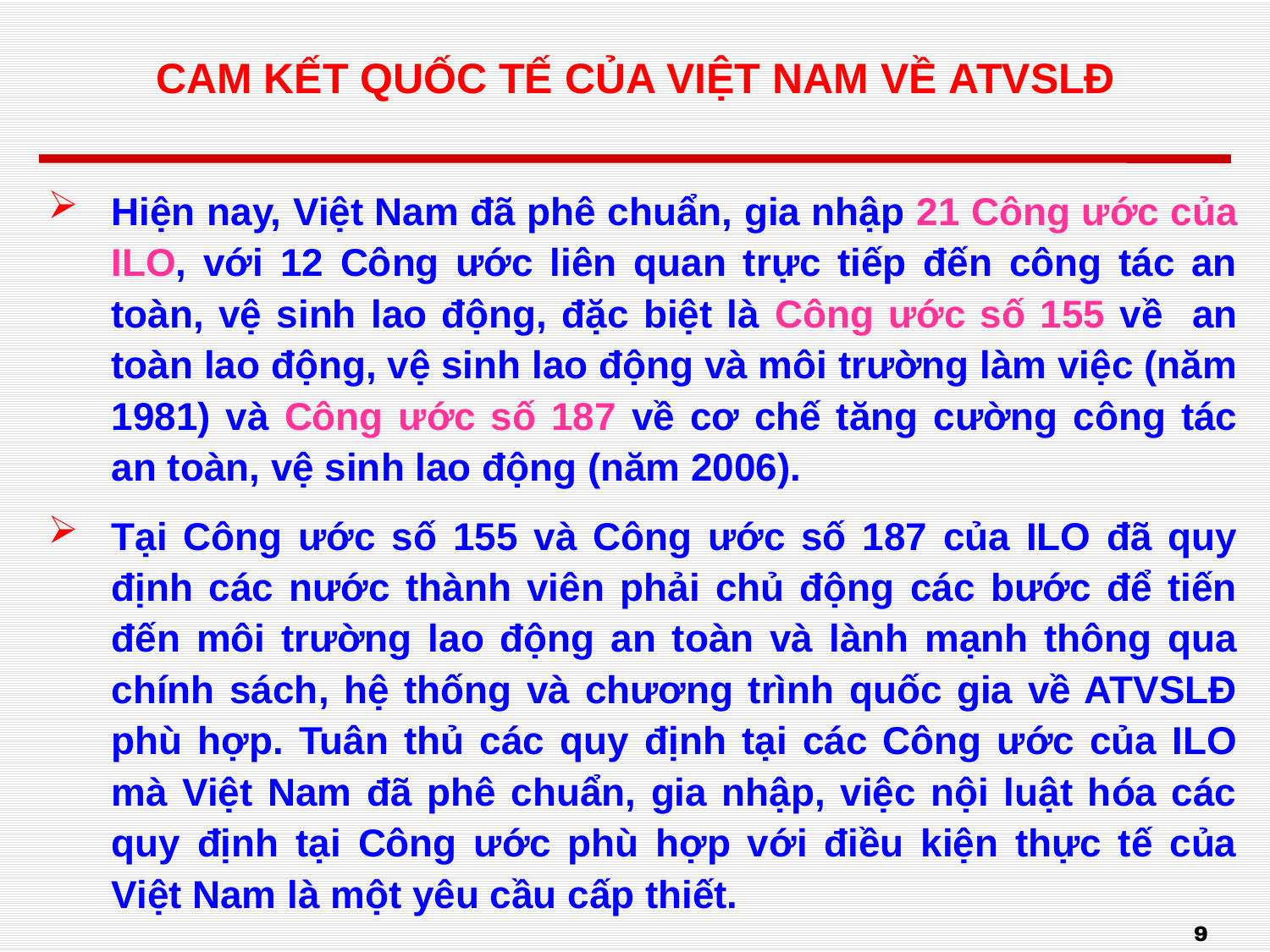

# CAM KẾT QUỐC TẾ CỦA VIỆT NAM VỀ ATVSLĐ
Hiện nay, Việt Nam đã phê chuẩn, gia nhập 21 Công ước của ILO, với 12 Công ước liên quan trực tiếp đến công tác an toàn, vệ sinh lao động, đặc biệt là Công ước số 155 về  an toàn lao động, vệ sinh lao động và môi trường làm việc (năm 1981) và Công ước số 187 về cơ chế tăng cường công tác an toàn, vệ sinh lao động (năm 2006).
Tại Công ước số 155 và Công ước số 187 của ILO đã quy định các nước thành viên phải chủ động các bước để tiến đến môi trường lao động an toàn và lành mạnh thông qua chính sách, hệ thống và chương trình quốc gia về ATVSLĐ phù hợp. Tuân thủ các quy định tại các Công ước của ILO mà Việt Nam đã phê chuẩn, gia nhập, việc nội luật hóa các quy định tại Công ước phù hợp với điều kiện thực tế của Việt Nam là một yêu cầu cấp thiết.